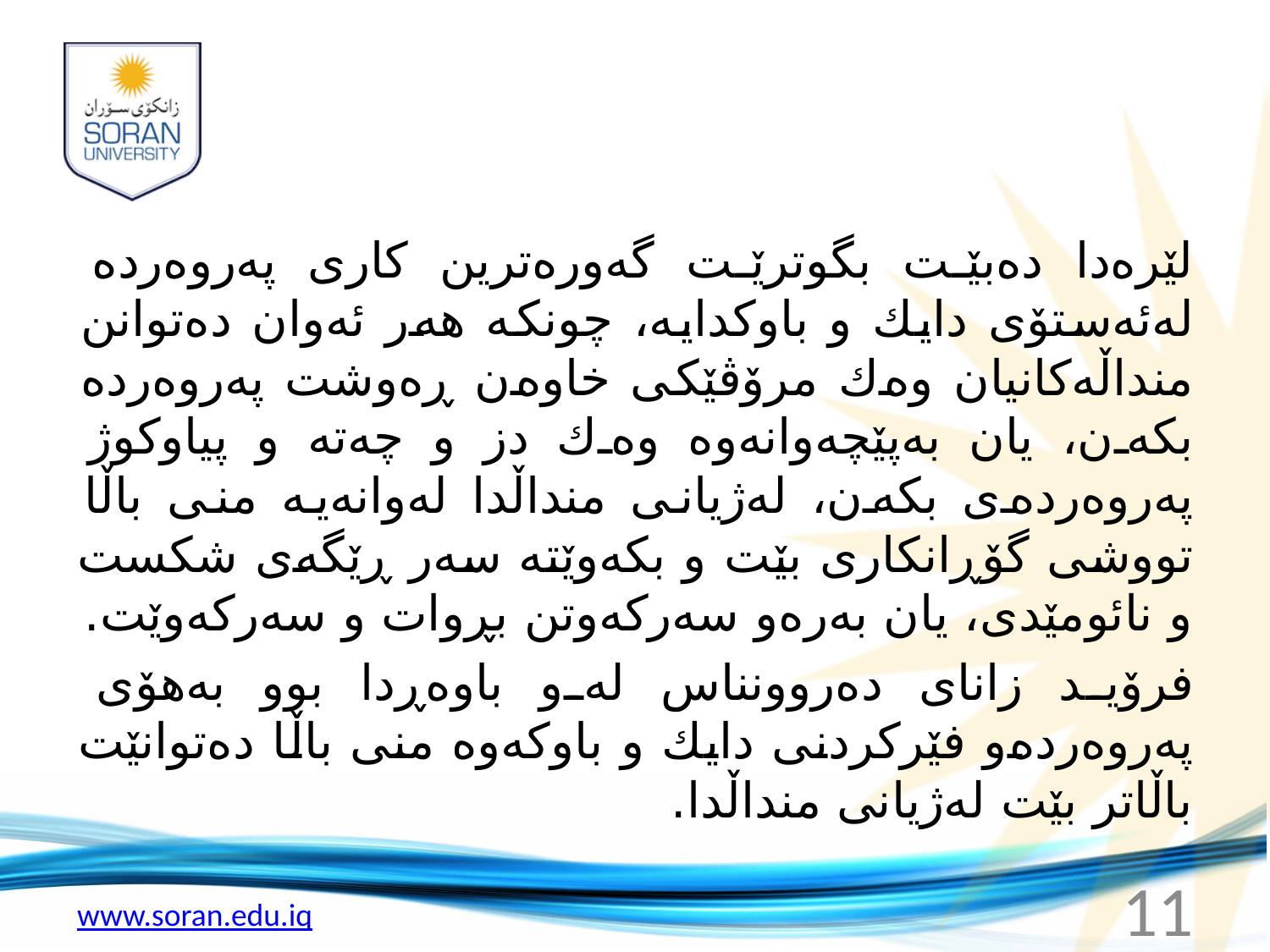

#
لێرەدا دەبێت بگوترێت گەورەترین كاری پەروەردە لەئەستۆی دایك و باوكدایە، چونكە هەر ئەوان دەتوانن منداڵەكانیان وەك مرۆڤێكی خاوەن ڕەوشت پەروەردە بكەن، یان بەپێچەوانەوە وەك دز و چەتە و پیاوكوژ پەروەردەی بكەن، لەژیانی منداڵدا لەوانەیە منی باڵا تووشی گۆڕانكاری بێت و بكەوێتە سەر ڕێگەی شكست و نائومێدی، یان بەرەو سەركەوتن بڕوات و سەركەوێت.
فرۆید زانای دەروونناس لەو باوەڕدا بوو بەهۆی پەروەردەو فێركردنی دایك و باوكەوە منی باڵا دەتوانێت باڵاتر بێت لەژیانی منداڵدا.

11